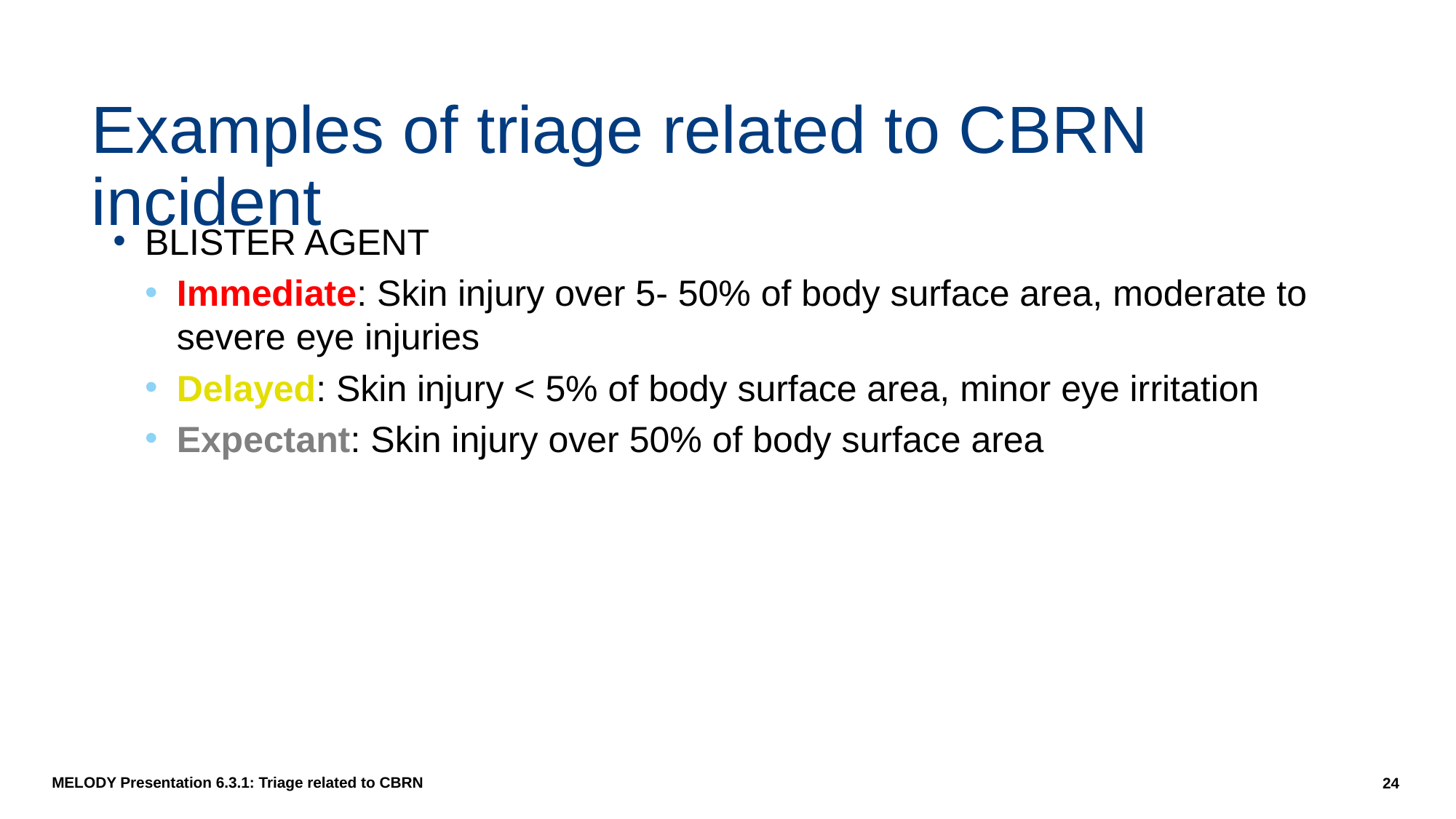

# Examples of triage related to CBRN incident
BLISTER AGENT
Immediate: Skin injury over 5- 50% of body surface area, moderate to severe eye injuries
Delayed: Skin injury < 5% of body surface area, minor eye irritation
Expectant: Skin injury over 50% of body surface area
MELODY Presentation 6.3.1: Triage related to CBRN
24